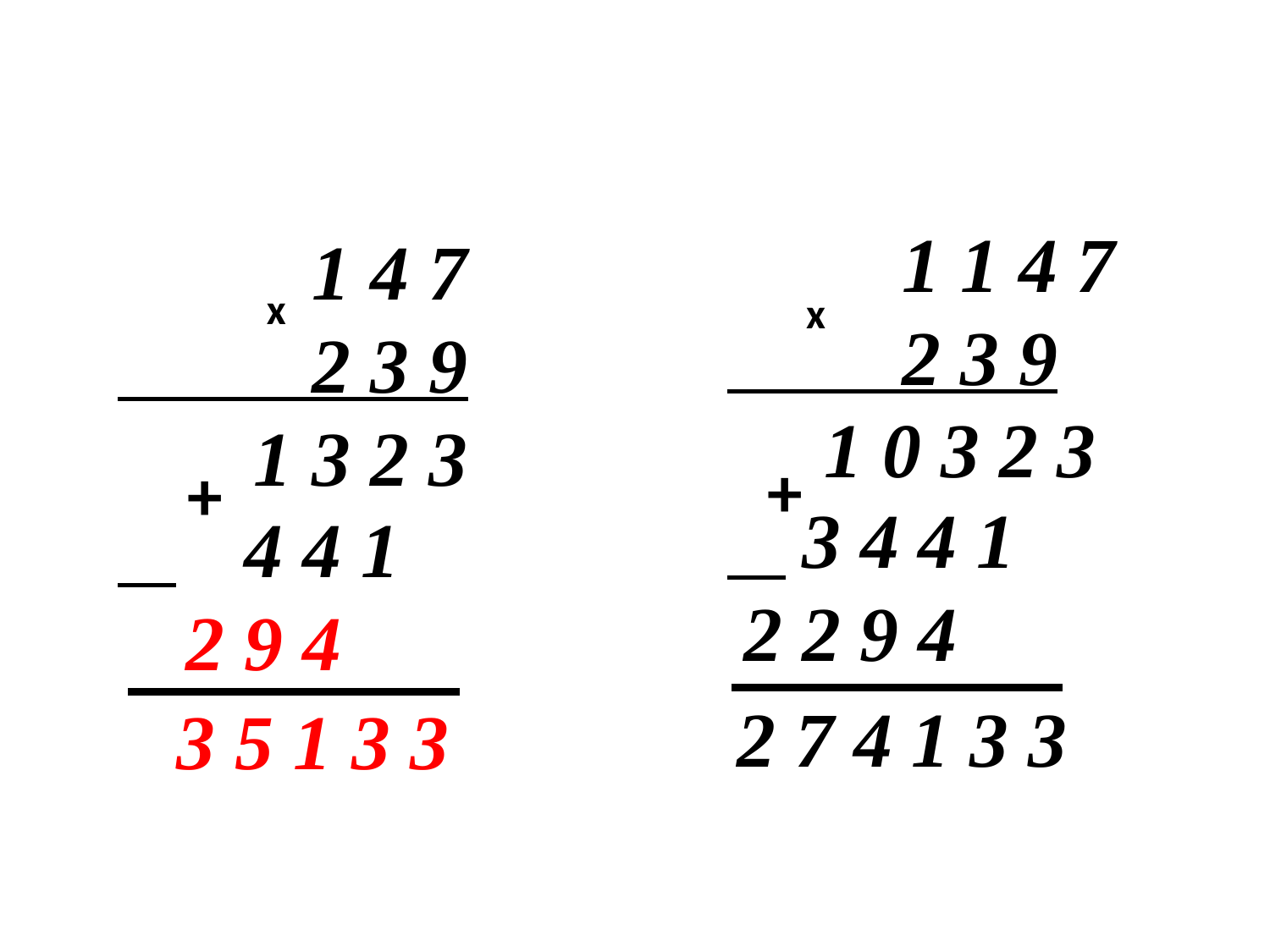

#
         1 1 4 7
         2 3 9
     1 0 3 2 3

          1 4 7
          2 3 9
       1 3 2 3

х
х
+
+
   3 4 4 1
2 2 9 4

     4 4 1
  2 9 4

 2 7 4 1 3 3
 3 5 1 3 3